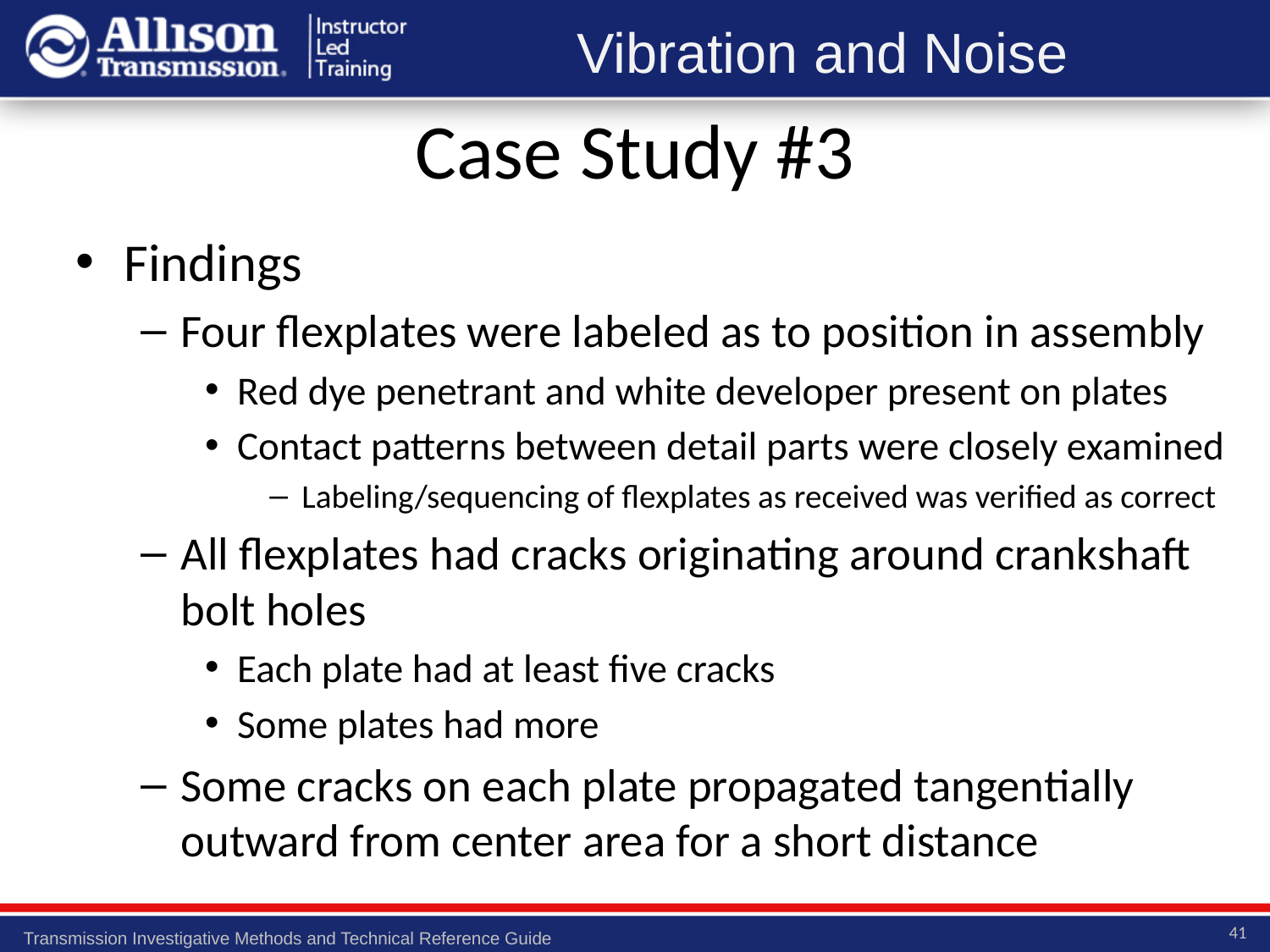

Case Study #3
Findings
Four flexplates were labeled as to position in assembly
Red dye penetrant and white developer present on plates
Contact patterns between detail parts were closely examined
Labeling/sequencing of flexplates as received was verified as correct
All flexplates had cracks originating around crankshaft bolt holes
Each plate had at least five cracks
Some plates had more
Some cracks on each plate propagated tangentially outward from center area for a short distance
41